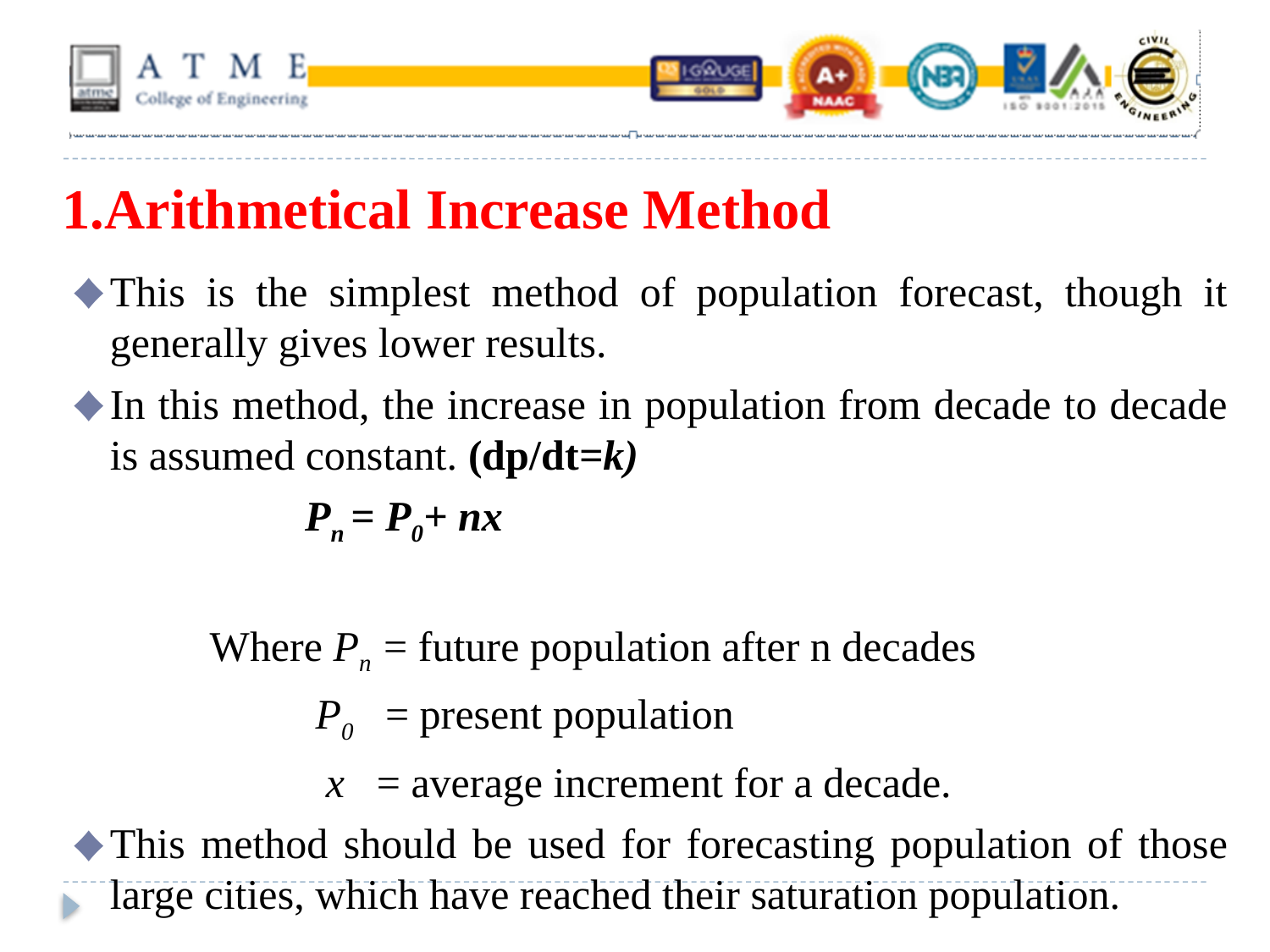

# 1.Arithmetical Increase Method
This is the simplest method of population forecast, though it generally gives lower results.
In this method, the increase in population from decade to decade is assumed constant. (dp/dt=k)
                      Pn = P0+ nx

             Where Pn  = future population after n decades
                       P0   = present population
                        x   = average increment for a decade.
This method should be used for forecasting population of those large cities, which have reached their saturation population.